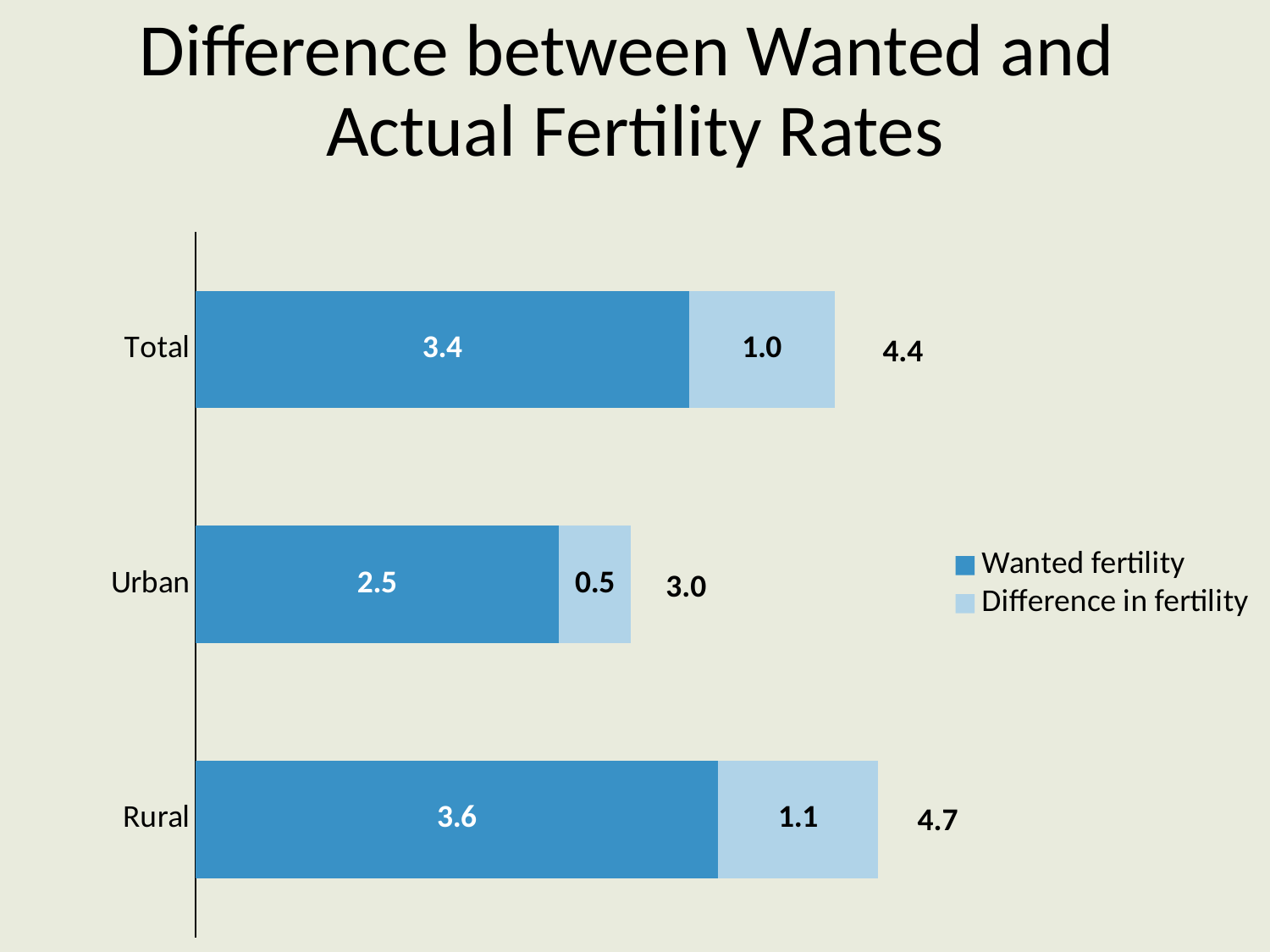

# Difference between Wanted and Actual Fertility Rates

### Chart

| Category | Wanted fertility | Difference in fertility |
|---|---|---|
| Rural | 3.6 | 1.1 |
| Urban | 2.5 | 0.5 |
| Total | 3.4 | 1.0 |
4.4
3.0
4.7